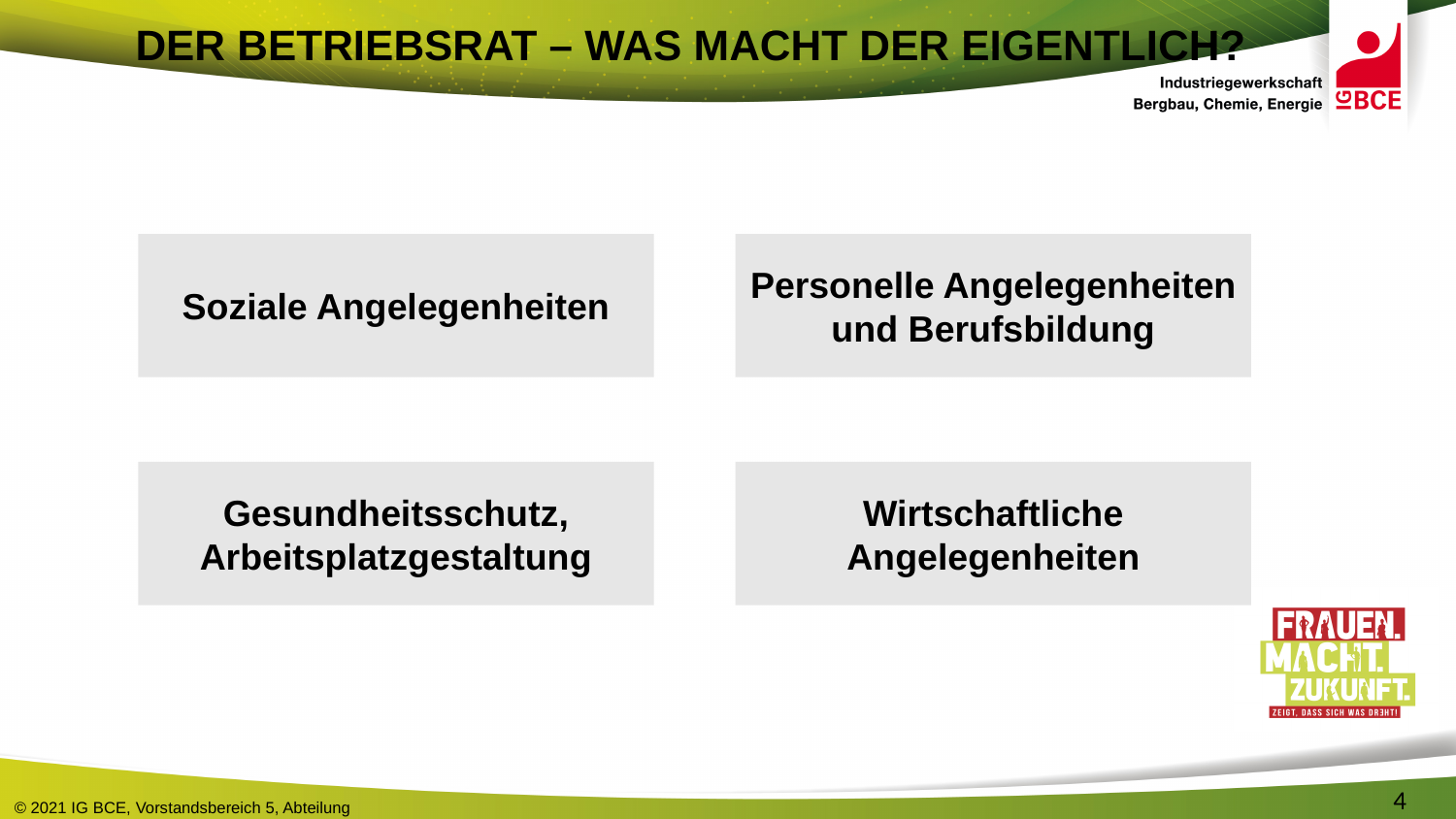

Der Betriebsrat – was macht der eigentlich?
Soziale Angelegenheiten
Personelle Angelegenheiten und Berufsbildung
Wirtschaftliche Angelegenheiten
Gesundheitsschutz, Arbeitsplatzgestaltung
4